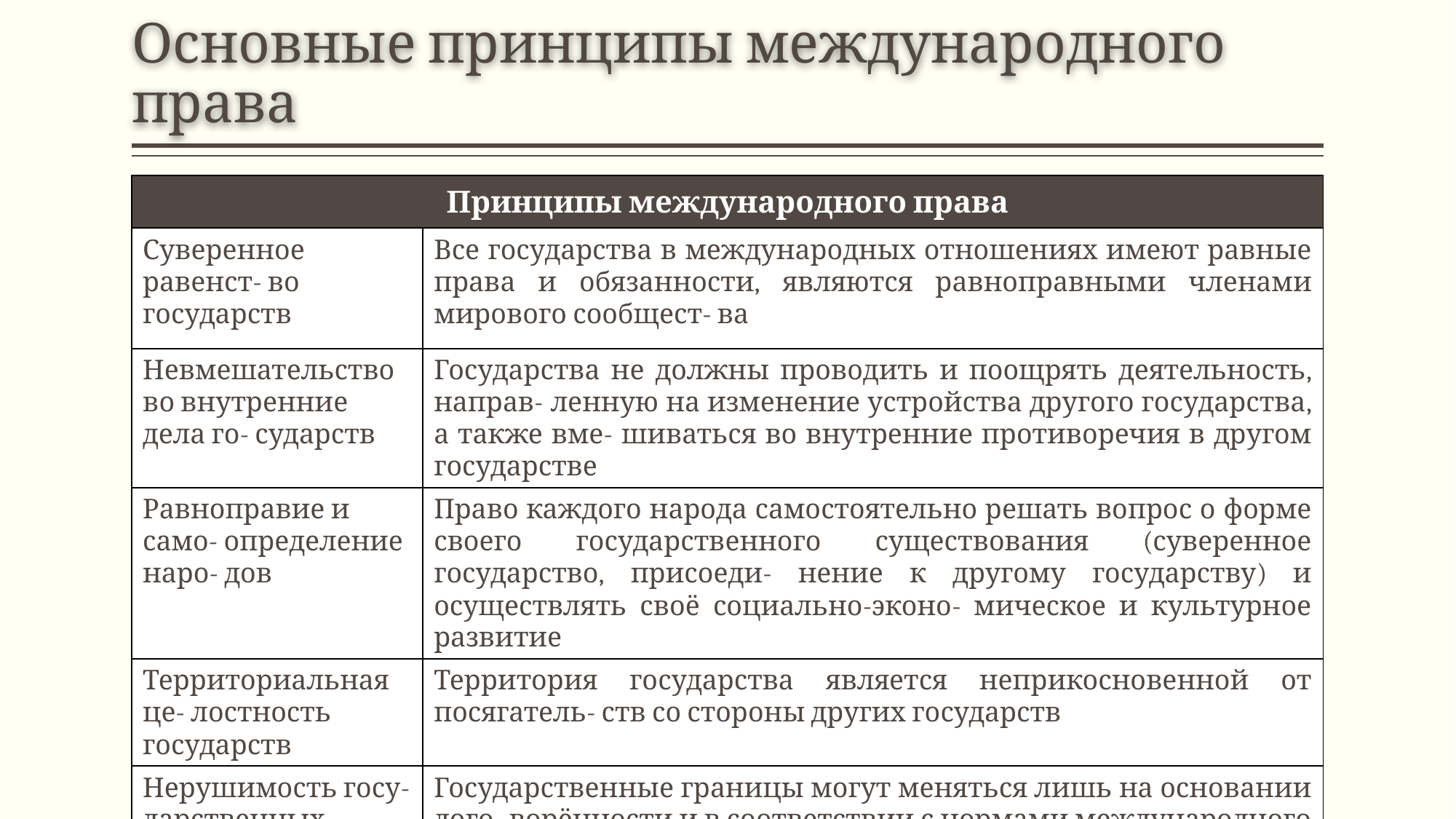

# Основные принципы международного права
| Принципы международного права |  |
| --- | --- |
| Суверенное равенст- во государств | Все государства в международных отношениях имеют равные права и обязанности, являются равноправными членами мирового сообщест- ва |
| Невмешательство во внутренние дела го- сударств | Государства не должны проводить и поощрять деятельность, направ- ленную на изменение устройства другого государства, а также вме- шиваться во внутренние противоречия в другом государстве |
| Равноправие и само- определение наро- дов | Право каждого народа самостоятельно решать вопрос о форме своего государственного существования (суверенное государство, присоеди- нение к другому государству) и осуществлять своё социально-эконо- мическое и культурное развитие |
| Территориальная це- лостность государств | Территория государства является неприкосновенной от посягатель- ств со стороны других государств |
| Нерушимость госу- дарственных границ | Государственные границы могут меняться лишь на основании дого- ворённости и в соответствии с нормами международного права |